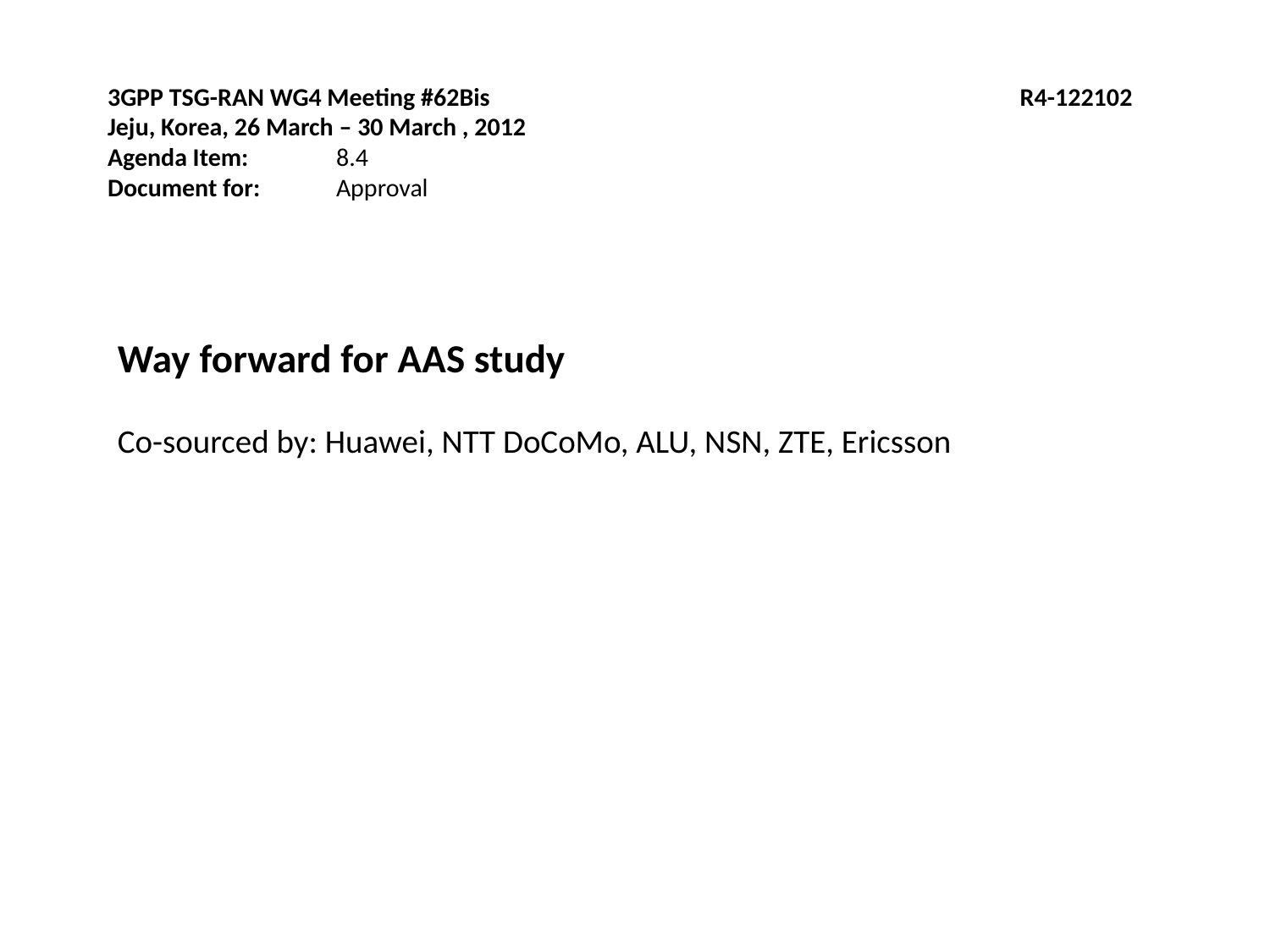

# 3GPP TSG-RAN WG4 Meeting #62Bis                                                                                             R4-122102 Jeju, Korea, 26 March – 30 March , 2012 Agenda Item:	8.4 Document for:	Approval
Way forward for AAS study
Co-sourced by: Huawei, NTT DoCoMo, ALU, NSN, ZTE, Ericsson